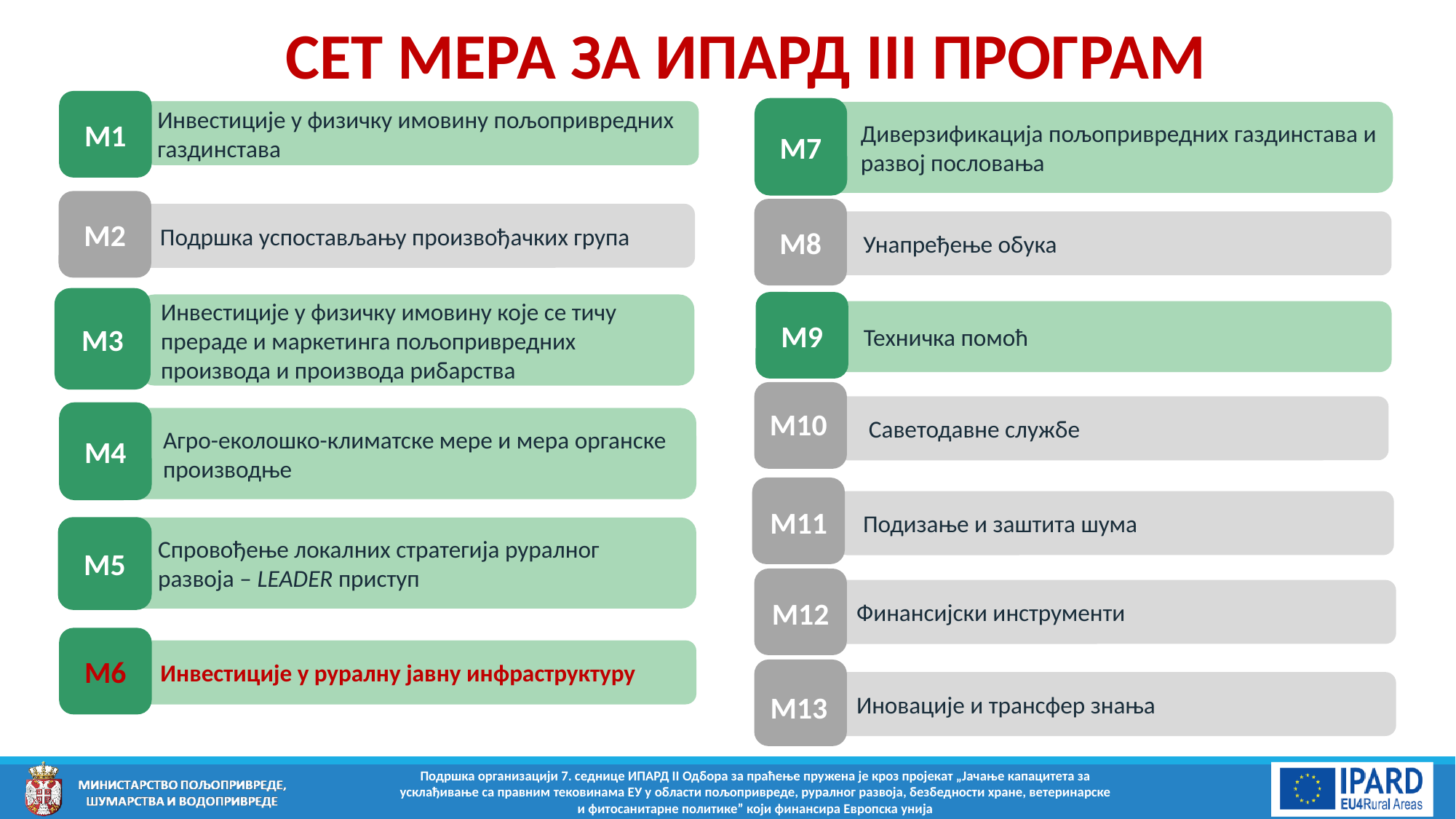

СЕТ МЕРА ЗА ИПАРД III ПРОГРАМ
М1
М7
Инвестиције у физичку имовину пољопривредних газдинстава
Диверзификација пољопривредних газдинстава и развој пословања
М2
М8
Подршка успостављању произвођачких група
Унапређење обука
М3
М9
Инвестиције у физичку имовину које се тичу прераде и маркетинга пољопривредних производа и производа рибарства
Техничка помоћ

 Саветодавне службе
М10
М4
Агро-еколошко-климатске мере и мера органске производње

Подизање и заштита шума
М11
М5
Спровођење локалних стратегија руралног развоја – LEADER приступ

Финансијски инструменти
М12
М6
 Инвестиције у руралну јавну инфраструктуру

Иновације и трансфер знања
М13